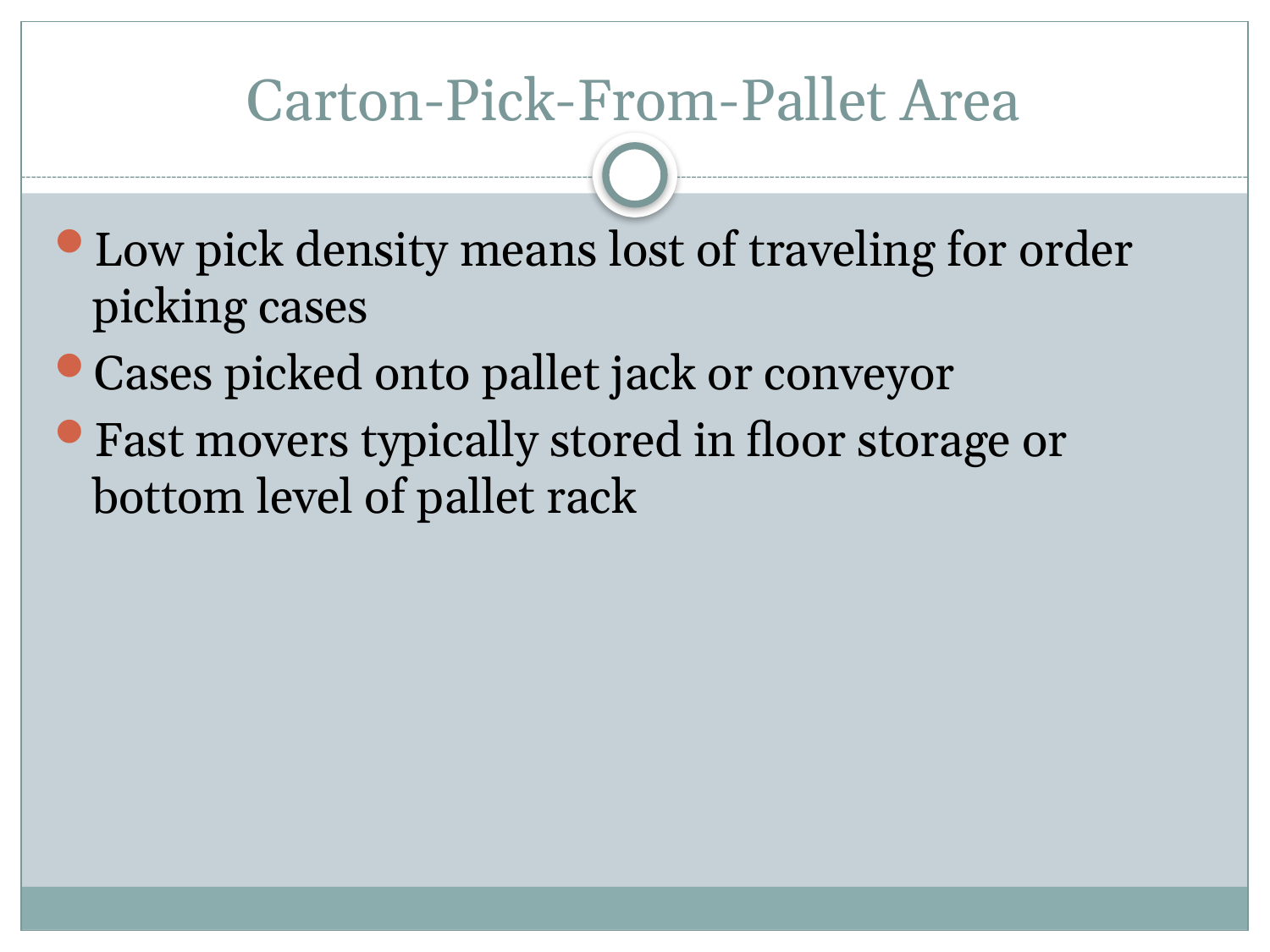

# Carton-Pick-From-Pallet Area
Low pick density means lost of traveling for order picking cases
Cases picked onto pallet jack or conveyor
Fast movers typically stored in floor storage or bottom level of pallet rack